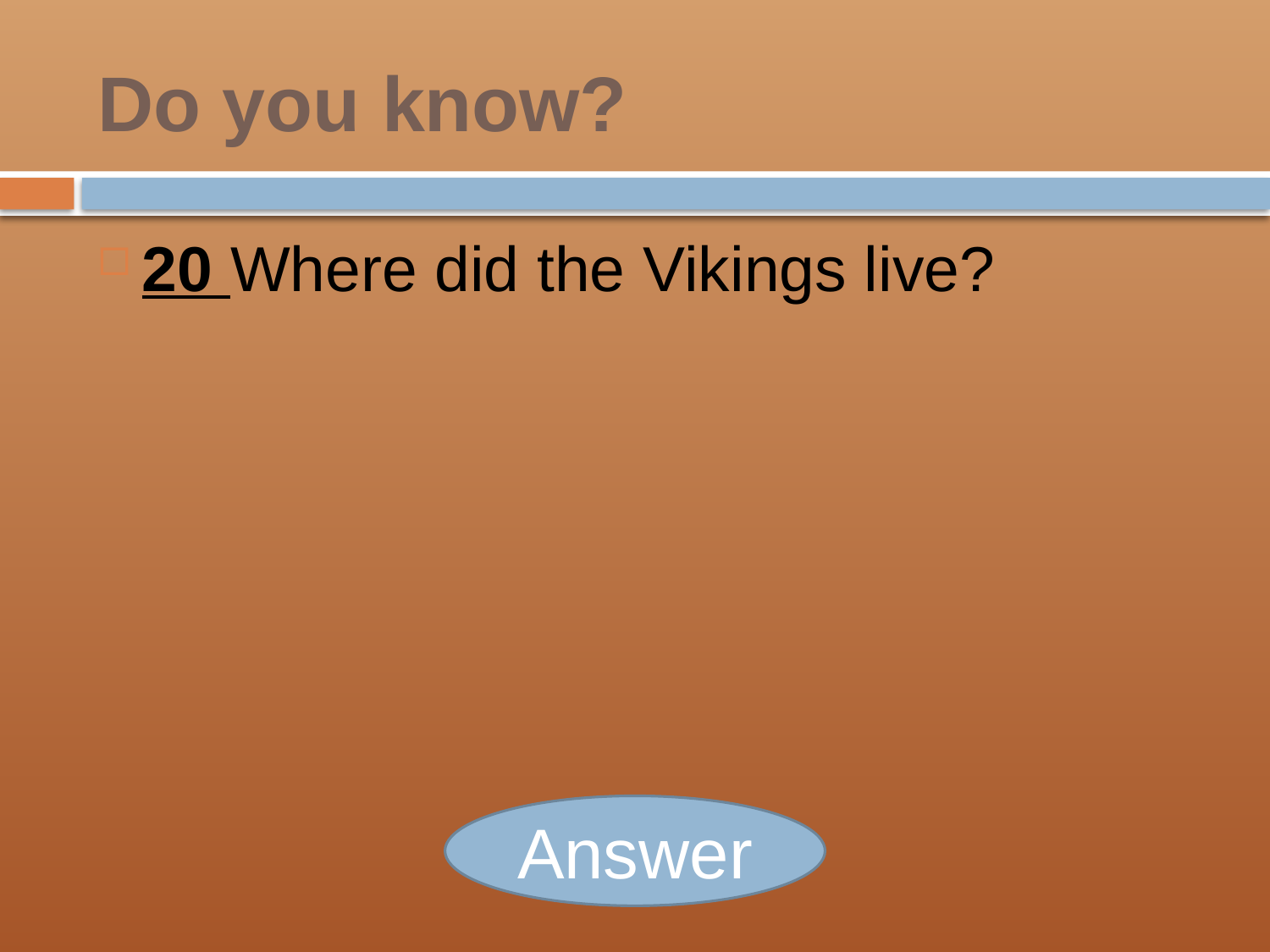

# Do you know?
20 Where did the Vikings live?
Answer